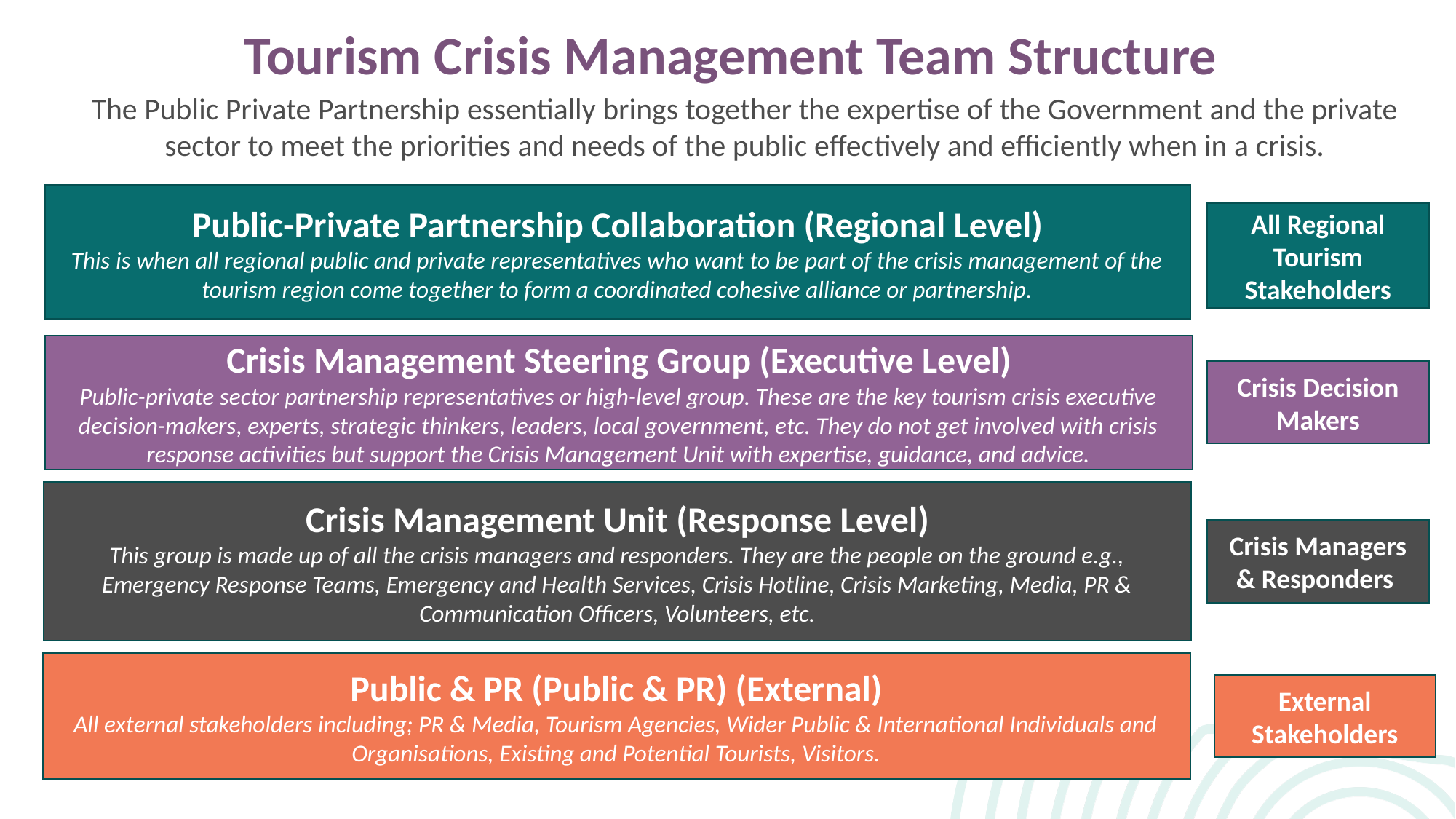

Tourism Crisis Management Team Structure
The Public Private Partnership essentially brings together the expertise of the Government and the private sector to meet the priorities and needs of the public effectively and efficiently when in a crisis.
Public-Private Partnership Collaboration (Regional Level)
This is when all regional public and private representatives who want to be part of the crisis management of the tourism region come together to form a coordinated cohesive alliance or partnership.
All Regional Tourism Stakeholders
Crisis Management Steering Group (Executive Level)
Public-private sector partnership representatives or high-level group. These are the key tourism crisis executive decision-makers, experts, strategic thinkers, leaders, local government, etc. They do not get involved with crisis response activities but support the Crisis Management Unit with expertise, guidance, and advice.
Crisis Decision Makers
Crisis Management Unit (Response Level)
This group is made up of all the crisis managers and responders. They are the people on the ground e.g., Emergency Response Teams, Emergency and Health Services, Crisis Hotline, Crisis Marketing, Media, PR & Communication Officers, Volunteers, etc.
Crisis Managers & Responders
Public & PR (Public & PR) (External)
All external stakeholders including; PR & Media, Tourism Agencies, Wider Public & International Individuals and Organisations, Existing and Potential Tourists, Visitors.
External Stakeholders